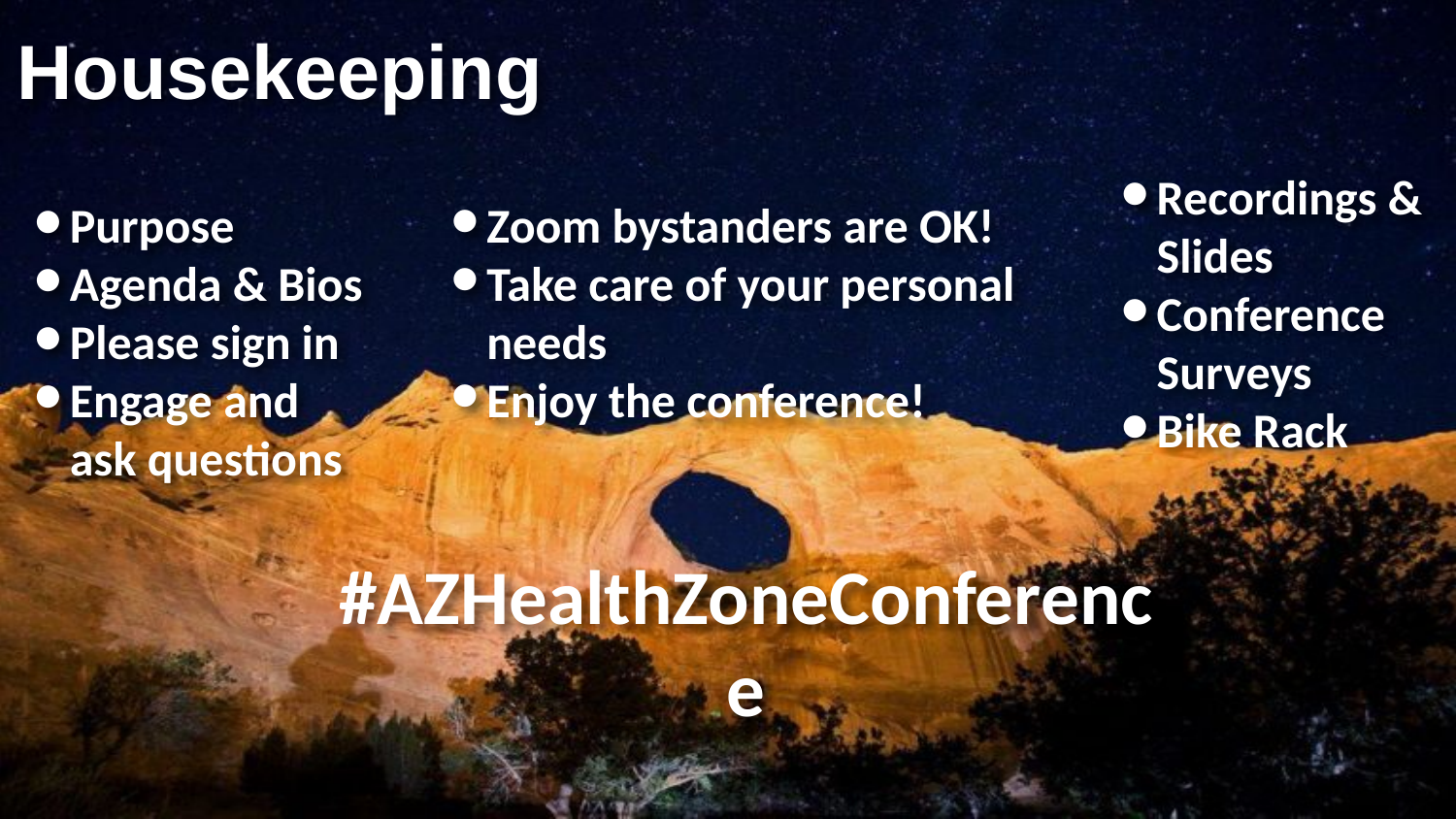

Housekeeping
Zoom bystanders are OK!
Take care of your personal needs
Enjoy the conference!
Recordings & Slides
Conference Surveys
Bike Rack
Purpose
Agenda & Bios
Please sign in
Engage and ask questions
#AZHealthZoneConference